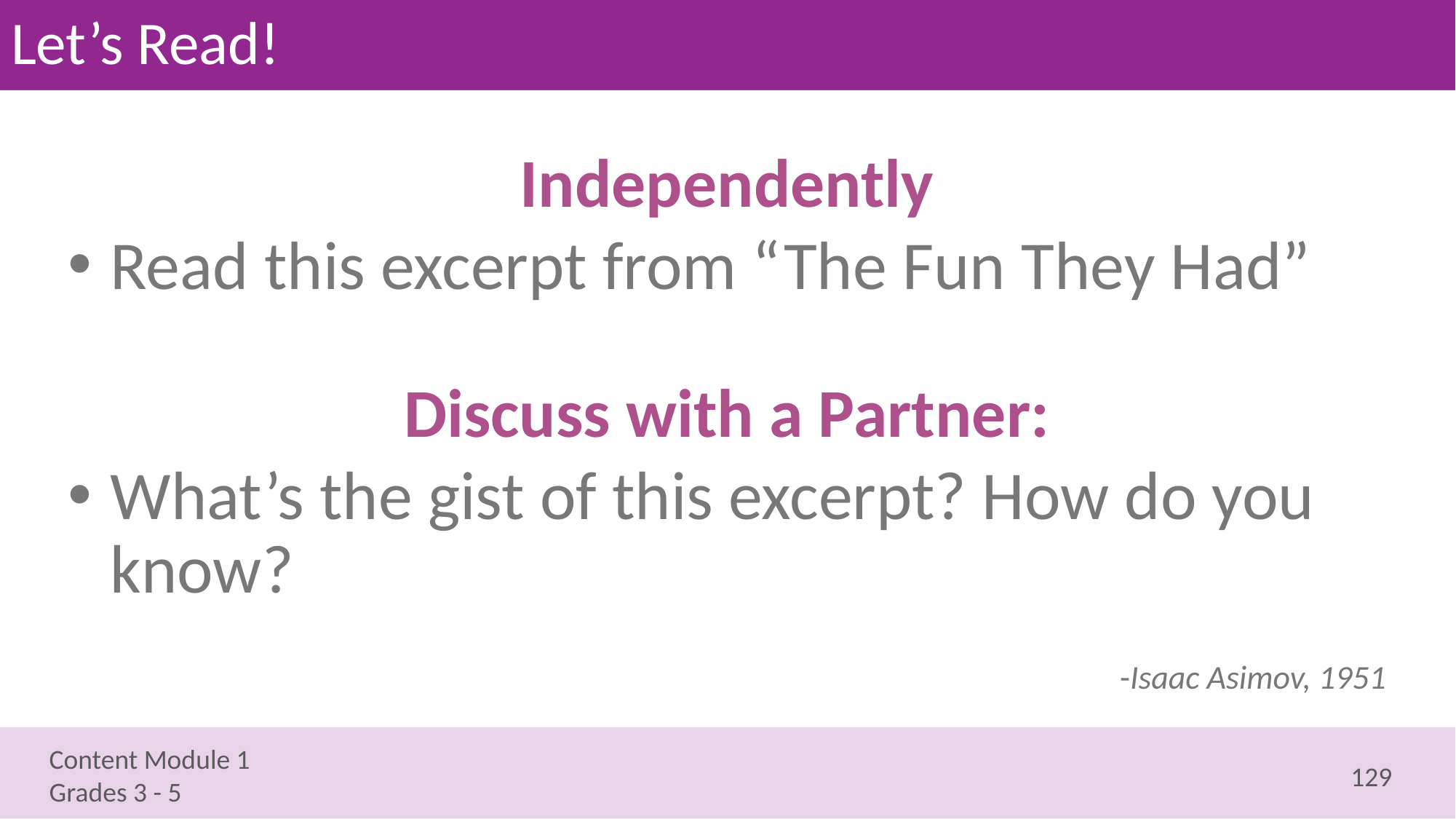

# Let’s Read!

Independently
Read this excerpt from “The Fun They Had”

Discuss with a Partner:
What’s the gist of this excerpt? How do you know?

-Isaac Asimov, 1951
129